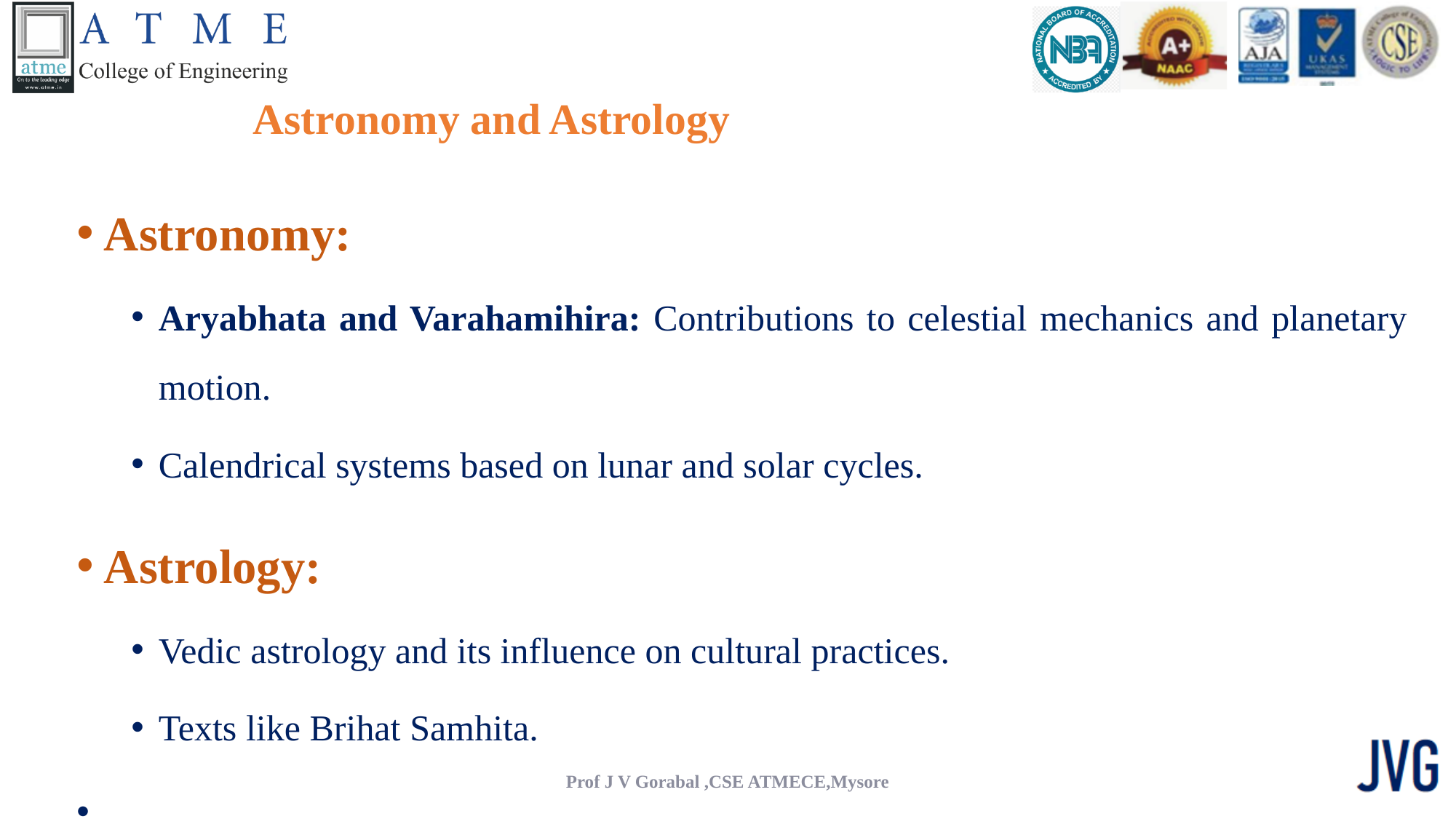

# Astronomy and Astrology
Astronomy:
Aryabhata and Varahamihira: Contributions to celestial mechanics and planetary motion.
Calendrical systems based on lunar and solar cycles.
Astrology:
Vedic astrology and its influence on cultural practices.
Texts like Brihat Samhita.

Prof J V Gorabal ,CSE ATMECE,Mysore